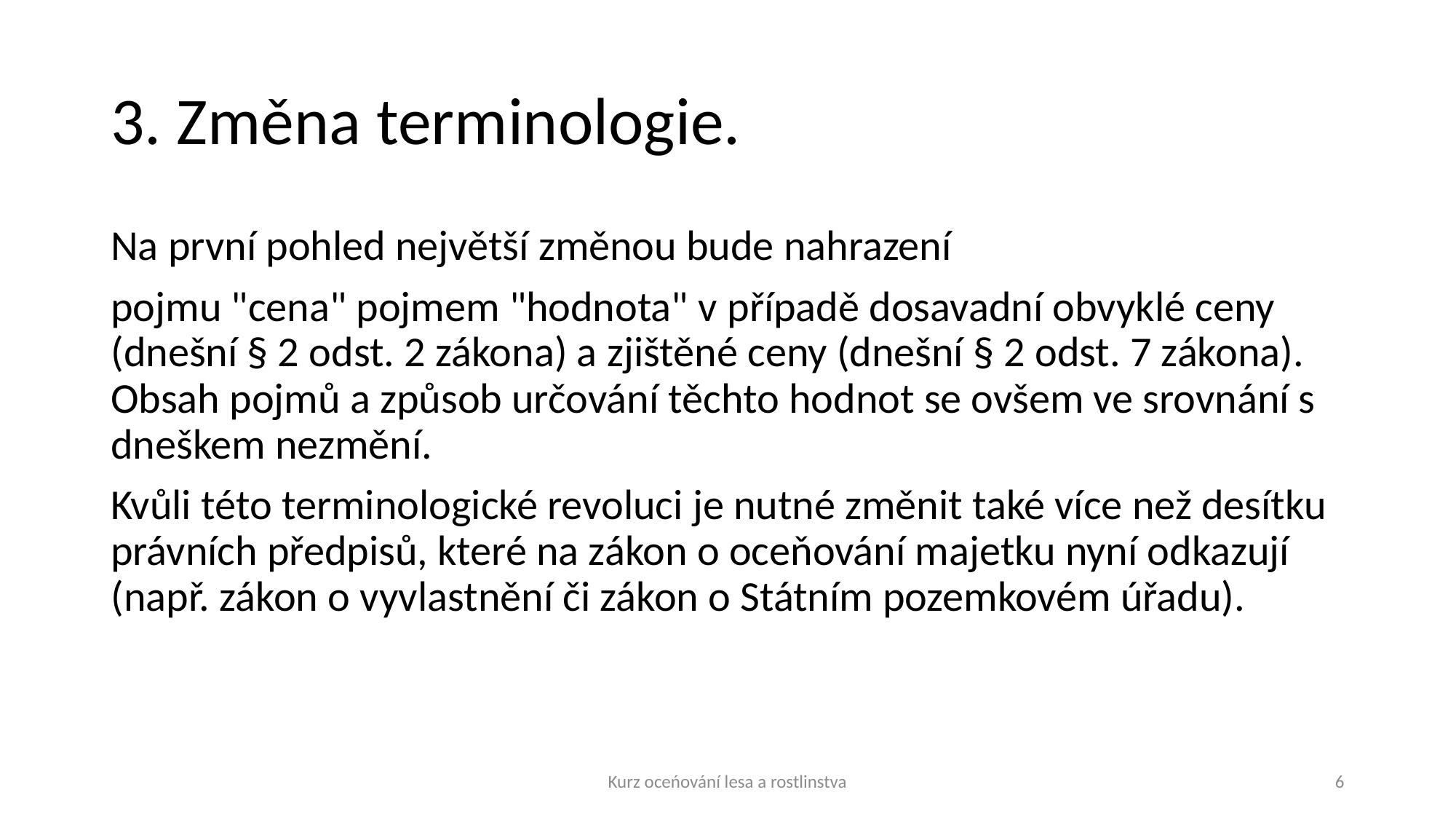

# 3. Změna terminologie.
Na první pohled největší změnou bude nahrazení
pojmu "cena" pojmem "hodnota" v případě dosavadní obvyklé ceny (dnešní § 2 odst. 2 zákona) a zjištěné ceny (dnešní § 2 odst. 7 zákona). Obsah pojmů a způsob určování těchto hodnot se ovšem ve srovnání s dneškem nezmění.
Kvůli této terminologické revoluci je nutné změnit také více než desítku právních předpisů, které na zákon o oceňování majetku nyní odkazují (např. zákon o vyvlastnění či zákon o Státním pozemkovém úřadu).
Kurz oceńování lesa a rostlinstva
6